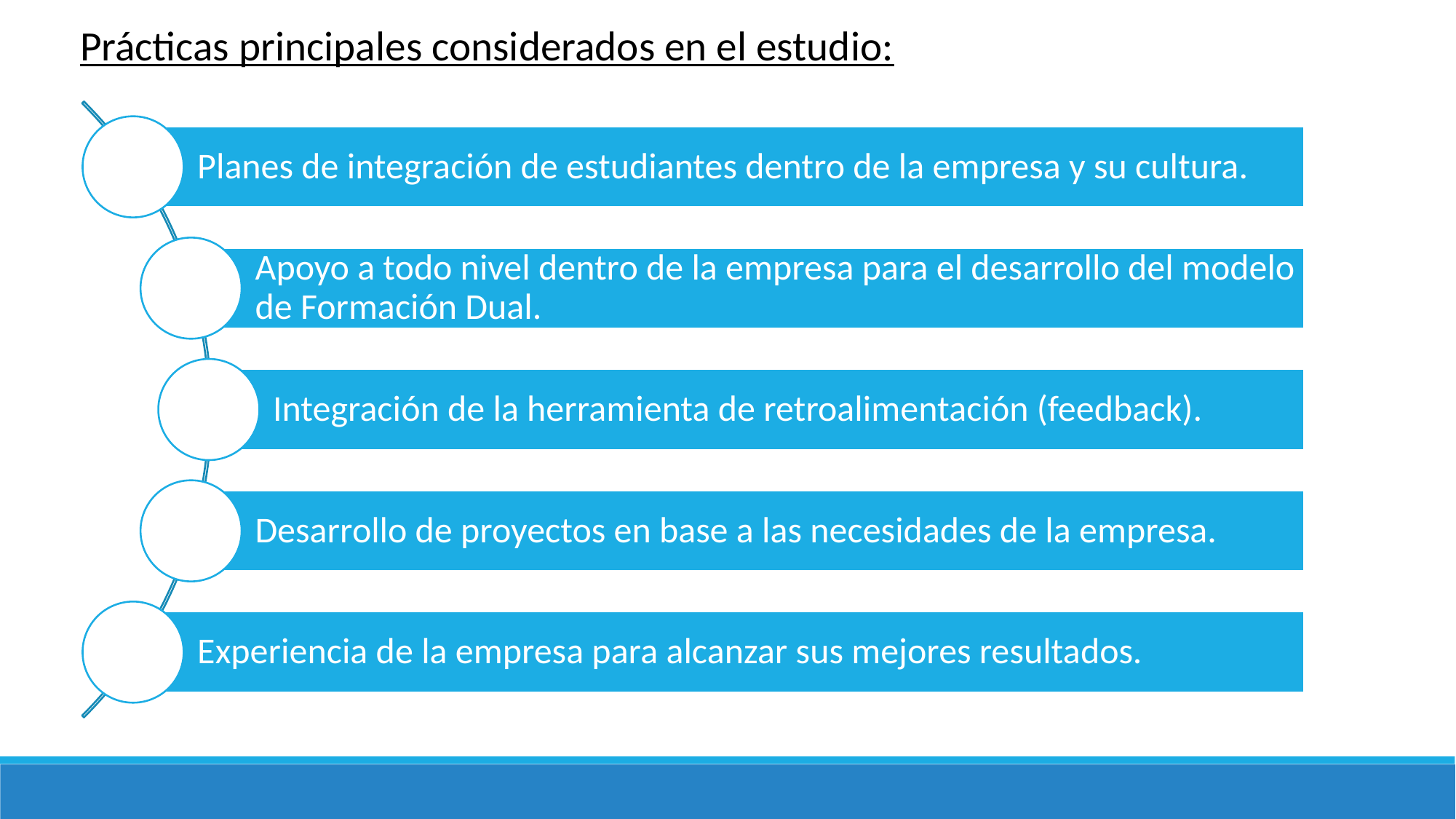

Prácticas principales considerados en el estudio:
Planes de integración de estudiantes dentro de la empresa y su cultura.
Apoyo a todo nivel dentro de la empresa para el desarrollo del modelo de Formación Dual.
Integración de la herramienta de retroalimentación (feedback).
Desarrollo de proyectos en base a las necesidades de la empresa.
Experiencia de la empresa para alcanzar sus mejores resultados.
Valores: